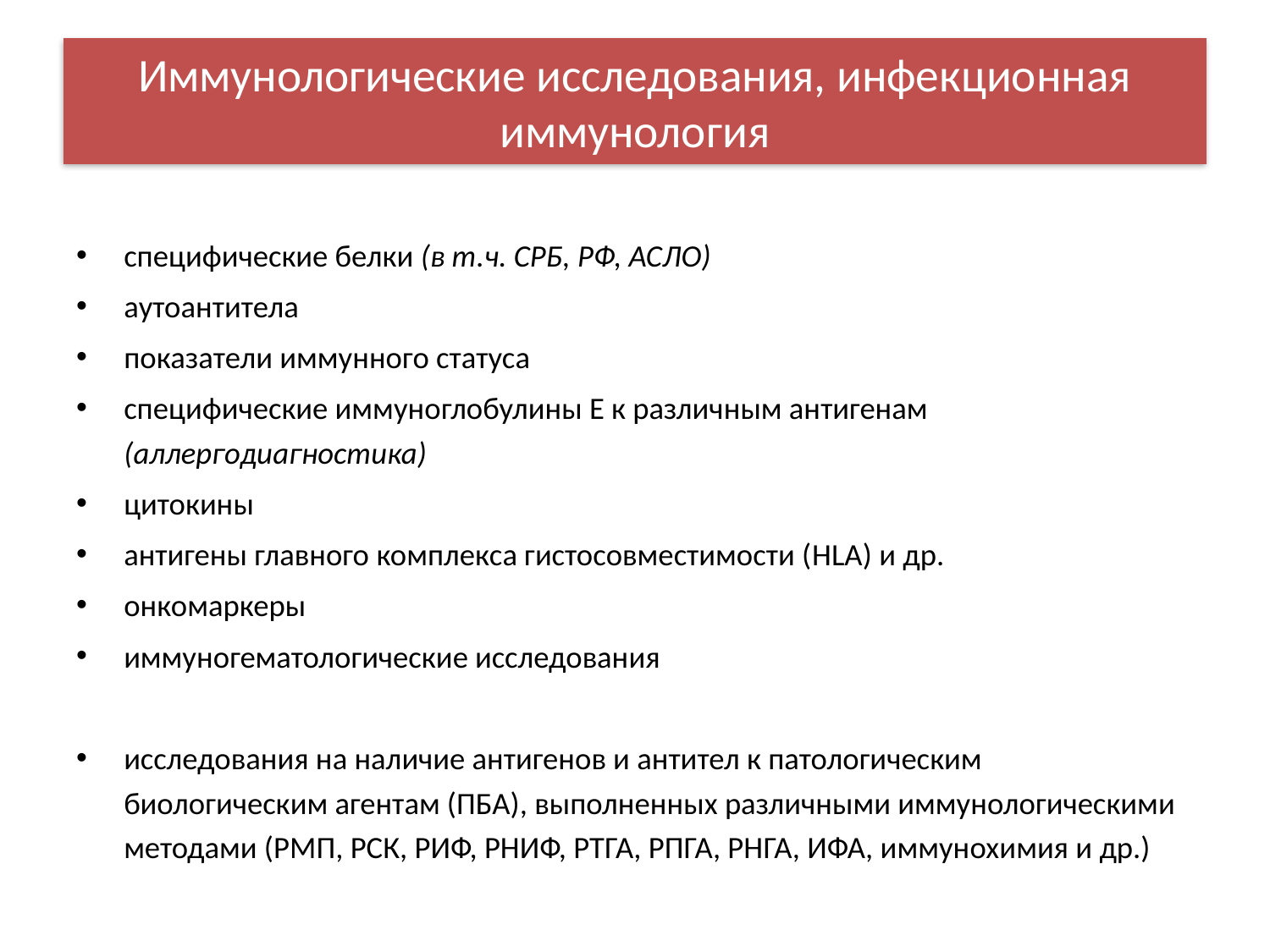

# Иммунологические исследования, инфекционная иммунология
специфические белки (в т.ч. СРБ, РФ, АСЛО)
аутоантитела
показатели иммунного статуса
специфические иммуноглобулины Е к различным антигенам (аллергодиагностика)
цитокины
антигены главного комплекса гистосовместимости (HLA) и др.
онкомаркеры
иммуногематологические исследования

исследования на наличие антигенов и антител к патологическим биологическим агентам (ПБА), выполненных различными иммунологическими методами (РМП, РСК, РИФ, РНИФ, РТГА, РПГА, РНГА, ИФА, иммунохимия и др.)